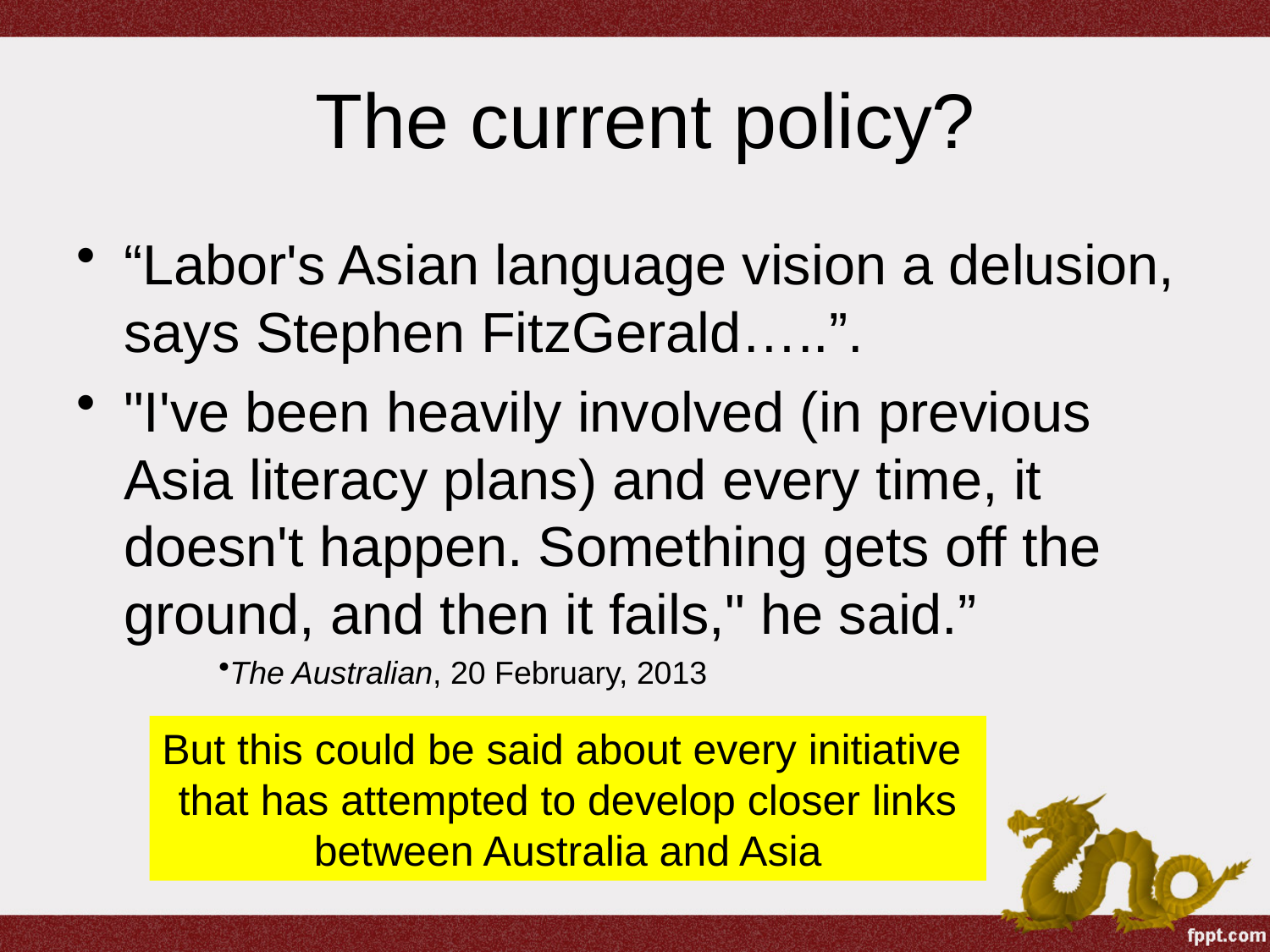

# The current policy?
“Labor's Asian language vision a delusion, says Stephen FitzGerald…..”.
"I've been heavily involved (in previous Asia literacy plans) and every time, it doesn't happen. Something gets off the ground, and then it fails," he said.”
The Australian, 20 February, 2013

But this could be said about every initiative
that has attempted to develop closer links
between Australia and Asia